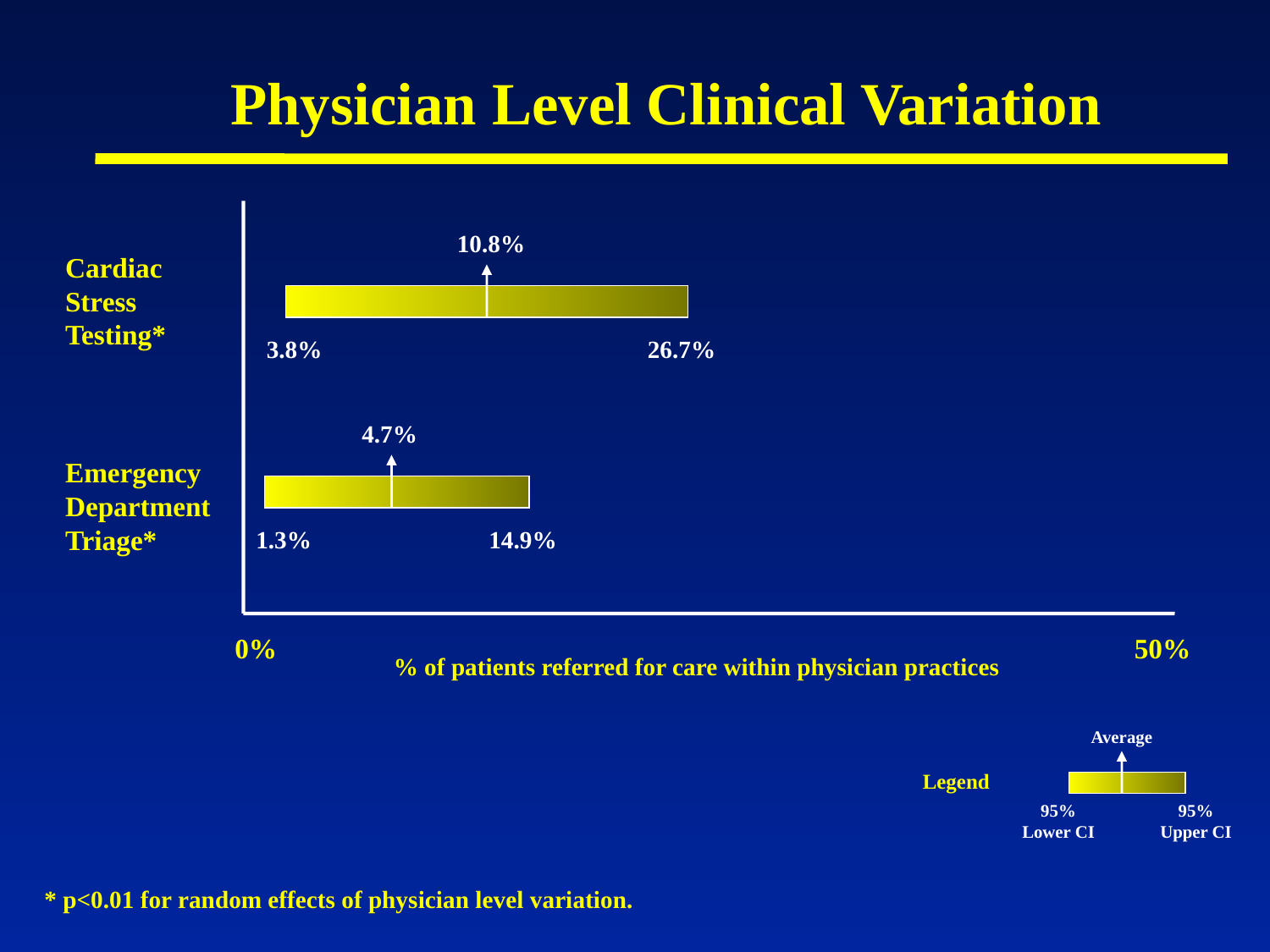

# Physician Level Clinical Variation

10.8%
Cardiac Stress Testing*

3.8%
26.7%
4.7%
Emergency Department Triage*

1.3%
14.9%

0%
50%
% of patients referred for care within physician practices
Average

Legend

95% Lower CI
95% Upper CI
* p<0.01 for random effects of physician level variation.